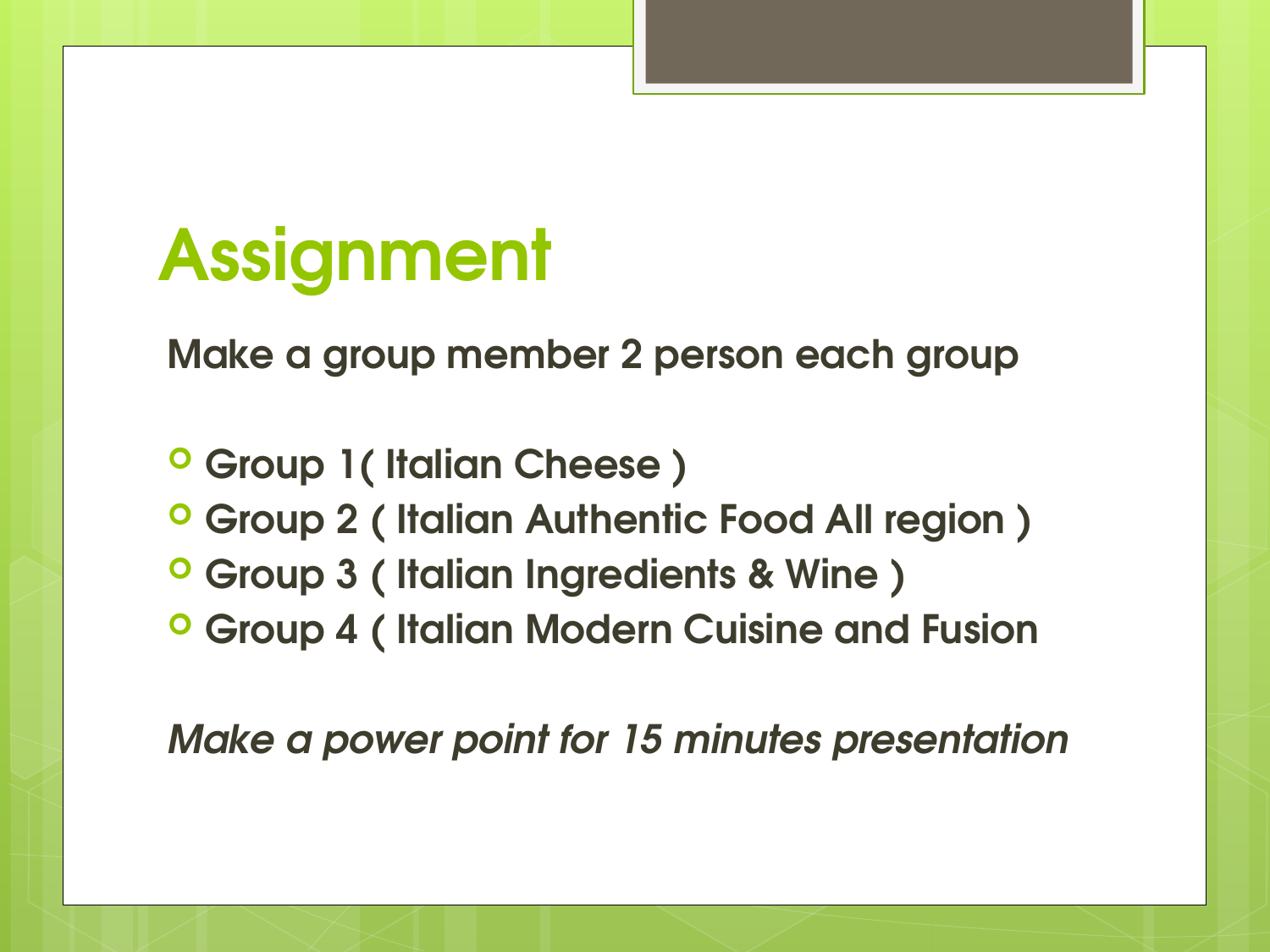

# Assignment
Make a group member 2 person each group

Group 1( Italian Cheese )
Group 2 ( Italian Authentic Food All region )
Group 3 ( Italian Ingredients & Wine )
Group 4 ( Italian Modern Cuisine and Fusion

Make a power point for 15 minutes presentation